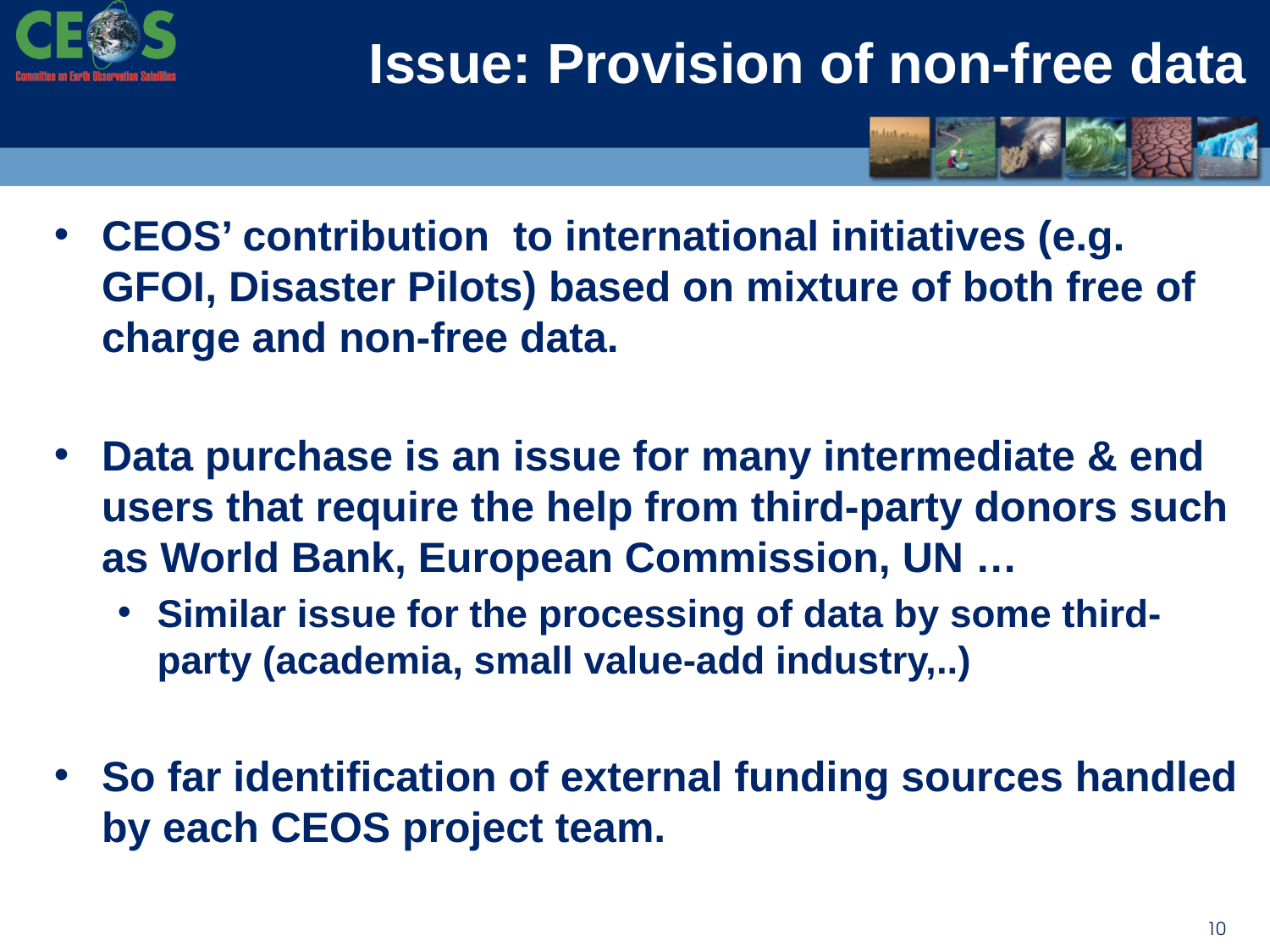

# Issue: Provision of non-free data
CEOS’ contribution  to international initiatives (e.g. GFOI, Disaster Pilots) based on mixture of both free of charge and non-free data.

Data purchase is an issue for many intermediate & end  users that require the help from third-party donors such as World Bank, European Commission, UN …
Similar issue for the processing of data by some third-party (academia, small value-add industry,..)

So far identification of external funding sources handled by each CEOS project team.